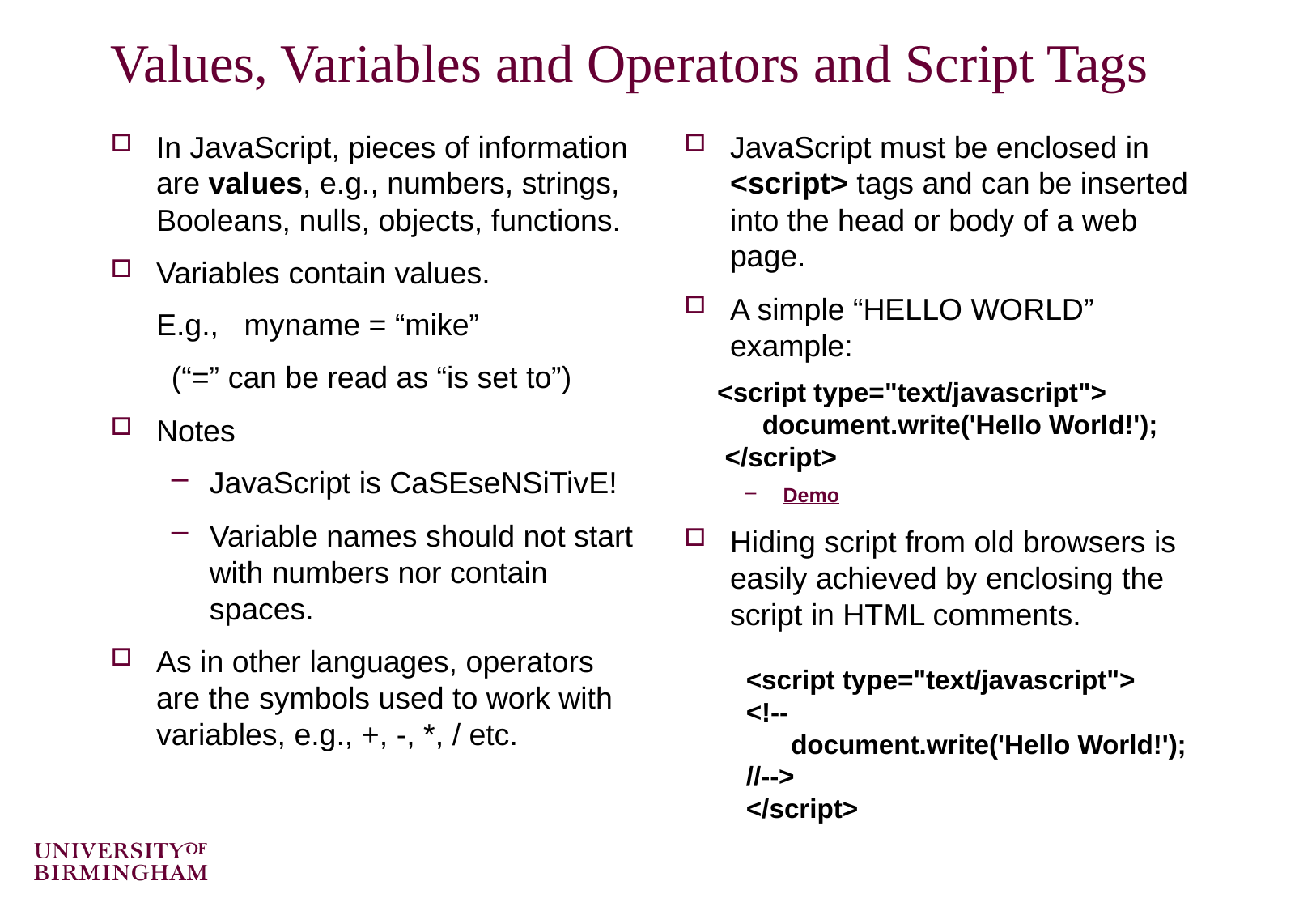

# Values, Variables and Operators and Script Tags
In JavaScript, pieces of information are values, e.g., numbers, strings, Booleans, nulls, objects, functions.
Variables contain values.
	E.g.,   myname = “mike”
(“=” can be read as “is set to”)
Notes
JavaScript is CaSEseNSiTivE!
Variable names should not start with numbers nor contain spaces.
As in other languages, operators are the symbols used to work with variables, e.g., +, -, *, / etc.

JavaScript must be enclosed in <script> tags and can be inserted into the head or body of a web page.
A simple “HELLO WORLD” example:

Demo
Hiding script from old browsers is easily achieved by enclosing the script in HTML comments.

<script type="text/javascript">
      document.write('Hello World!');
 </script>
<script type="text/javascript">
<!--
      document.write('Hello World!');
//-->
</script>